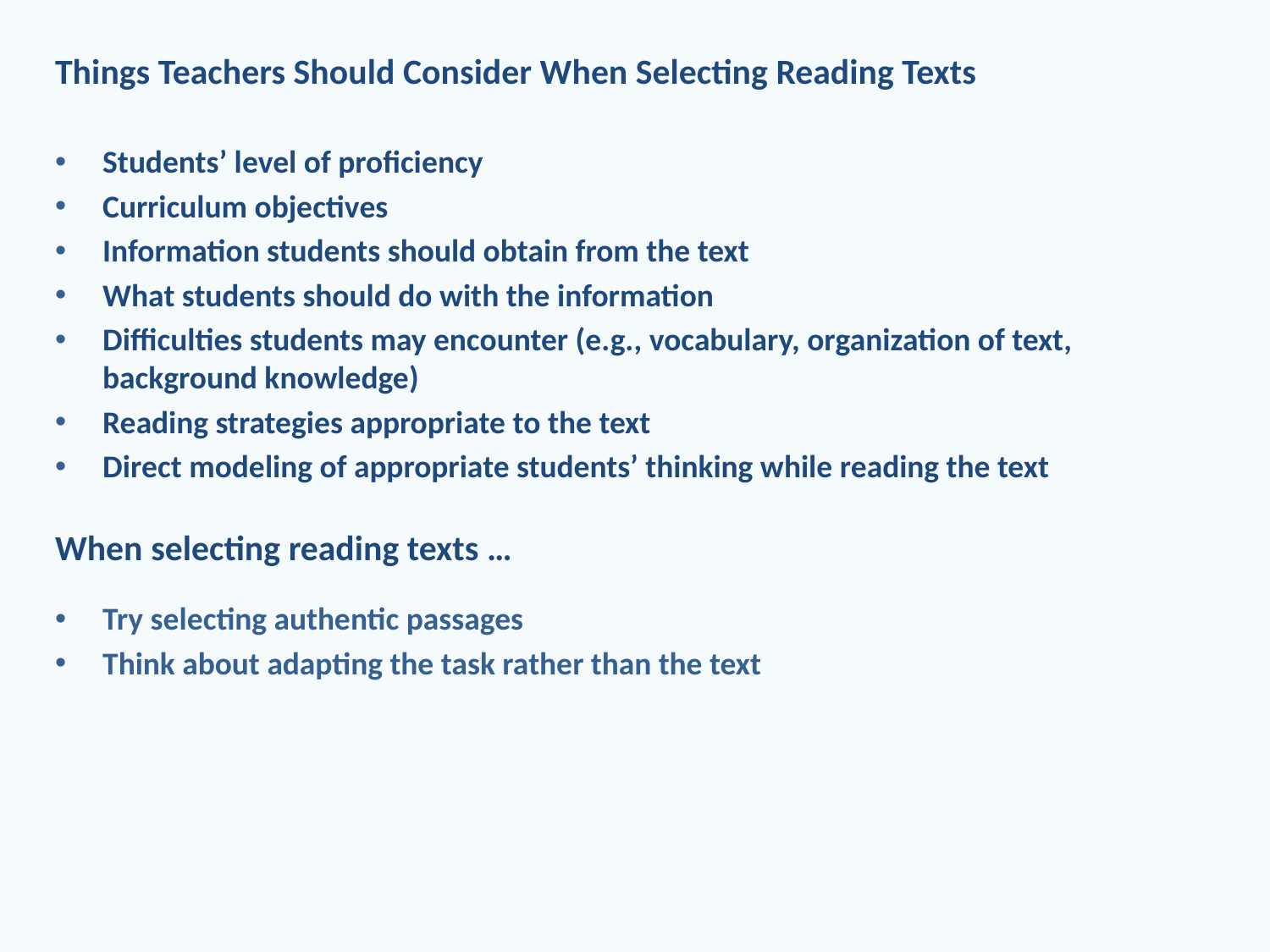

Things Teachers Should Consider When Selecting Reading Texts

Students’ level of proficiency
Curriculum objectives
Information students should obtain from the text
What students should do with the information
Difficulties students may encounter (e.g., vocabulary, organization of text, background knowledge)
Reading strategies appropriate to the text
Direct modeling of appropriate students’ thinking while reading the text

When selecting reading texts …

Try selecting authentic passages
Think about adapting the task rather than the text